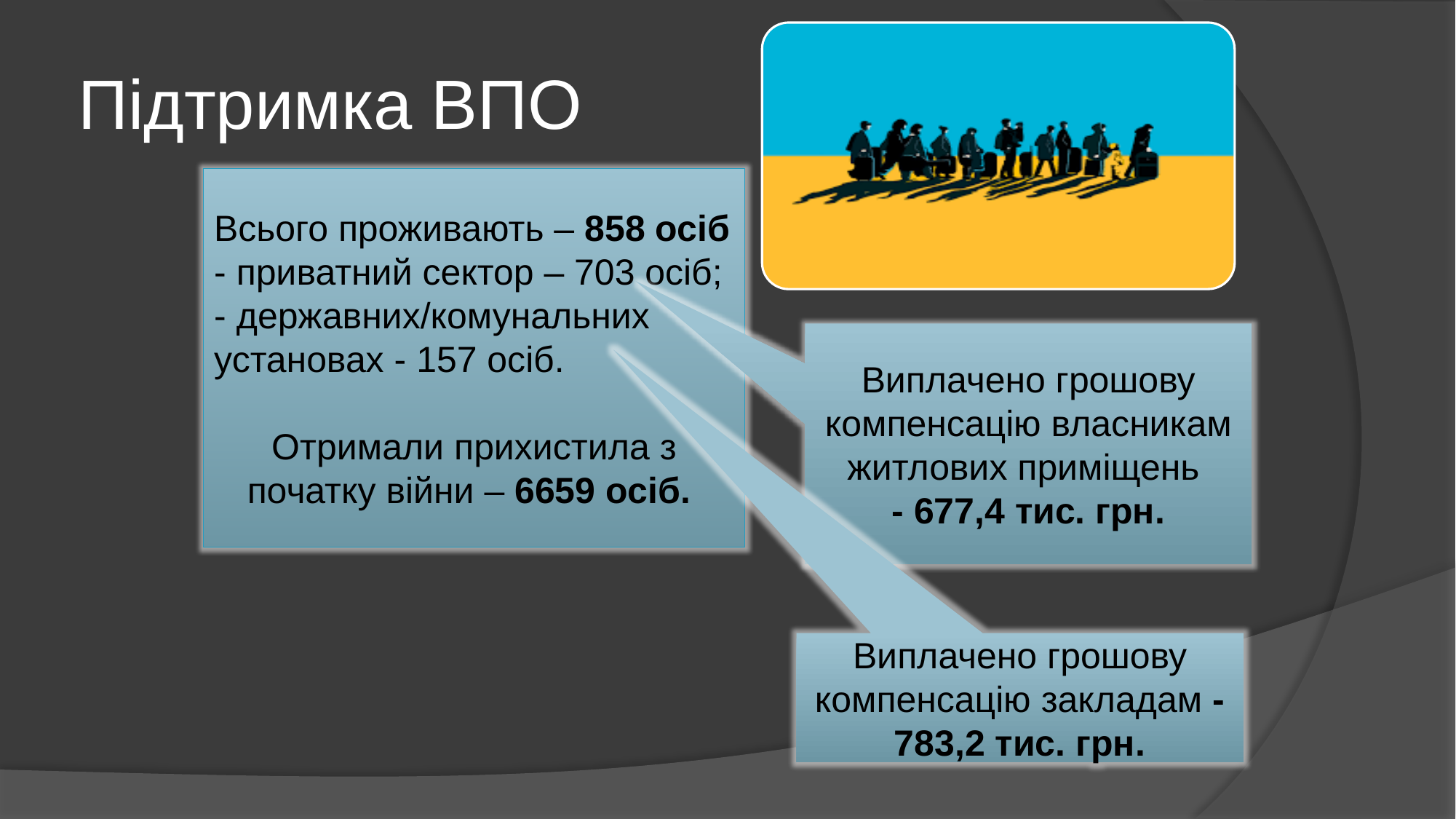

# Підтримка ВПО
Всього проживають – 858 осіб - приватний сектор – 703 осіб; - державних/комунальних установах - 157 осіб.

Отримали прихистила з початку війни – 6659 осіб.
Виплачено грошову компенсацію власникам житлових приміщень
- 677,4 тис. грн.
Виплачено грошову компенсацію закладам - 783,2 тис. грн.